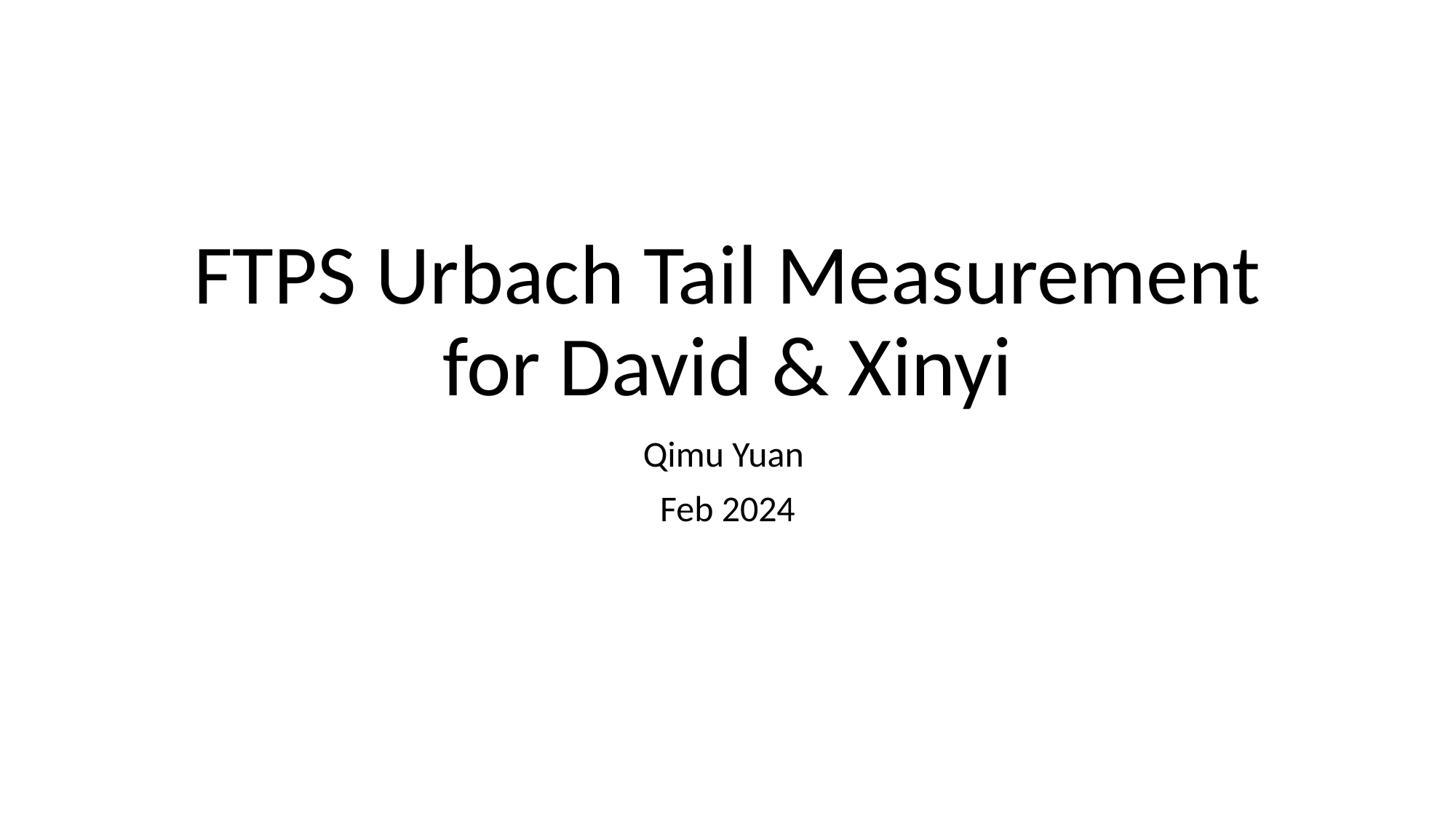

# FTPS Urbach Tail Measurement for David & Xinyi
Qimu Yuan
Feb 2024